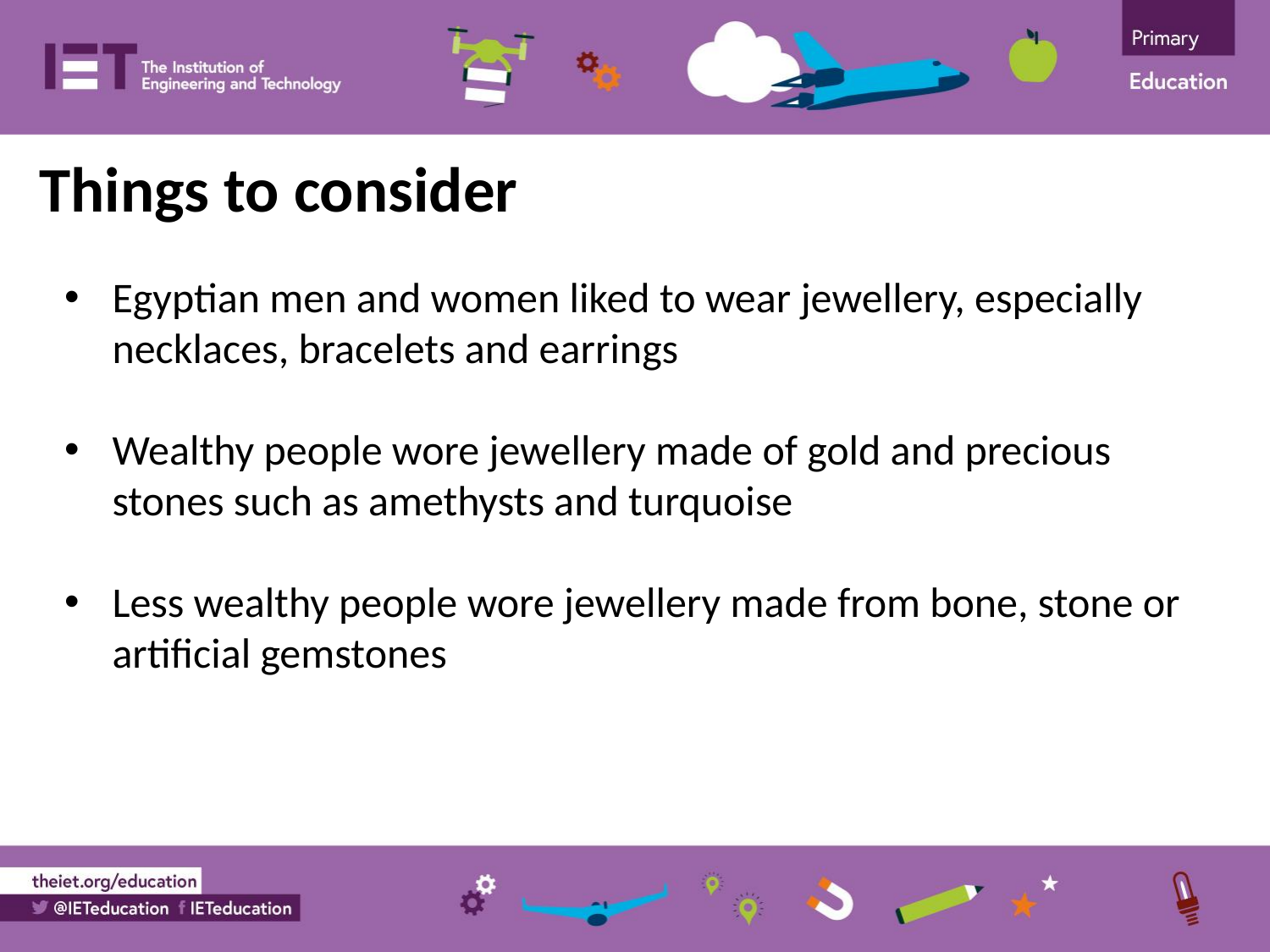

Things to consider
Egyptian men and women liked to wear jewellery, especially necklaces, bracelets and earrings

Wealthy people wore jewellery made of gold and precious stones such as amethysts and turquoise

Less wealthy people wore jewellery made from bone, stone or artificial gemstones